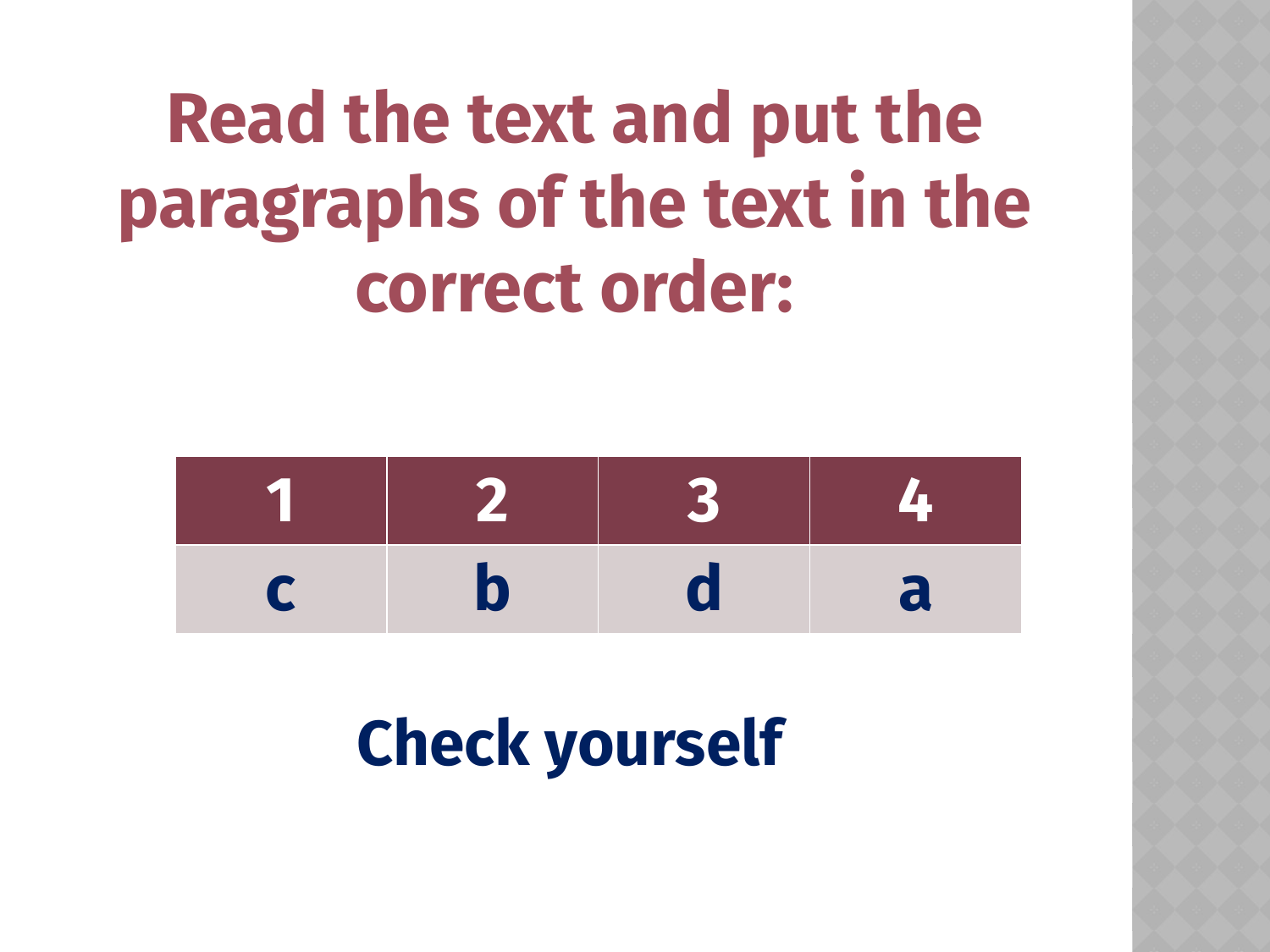

Read the text and put the paragraphs of the text in the correct order:
| 1 | 2 | 3 | 4 |
| --- | --- | --- | --- |
|  |  |  |  |
| 1 | 2 | 3 | 4 |
| --- | --- | --- | --- |
| c | b | d | a |
Check yourself